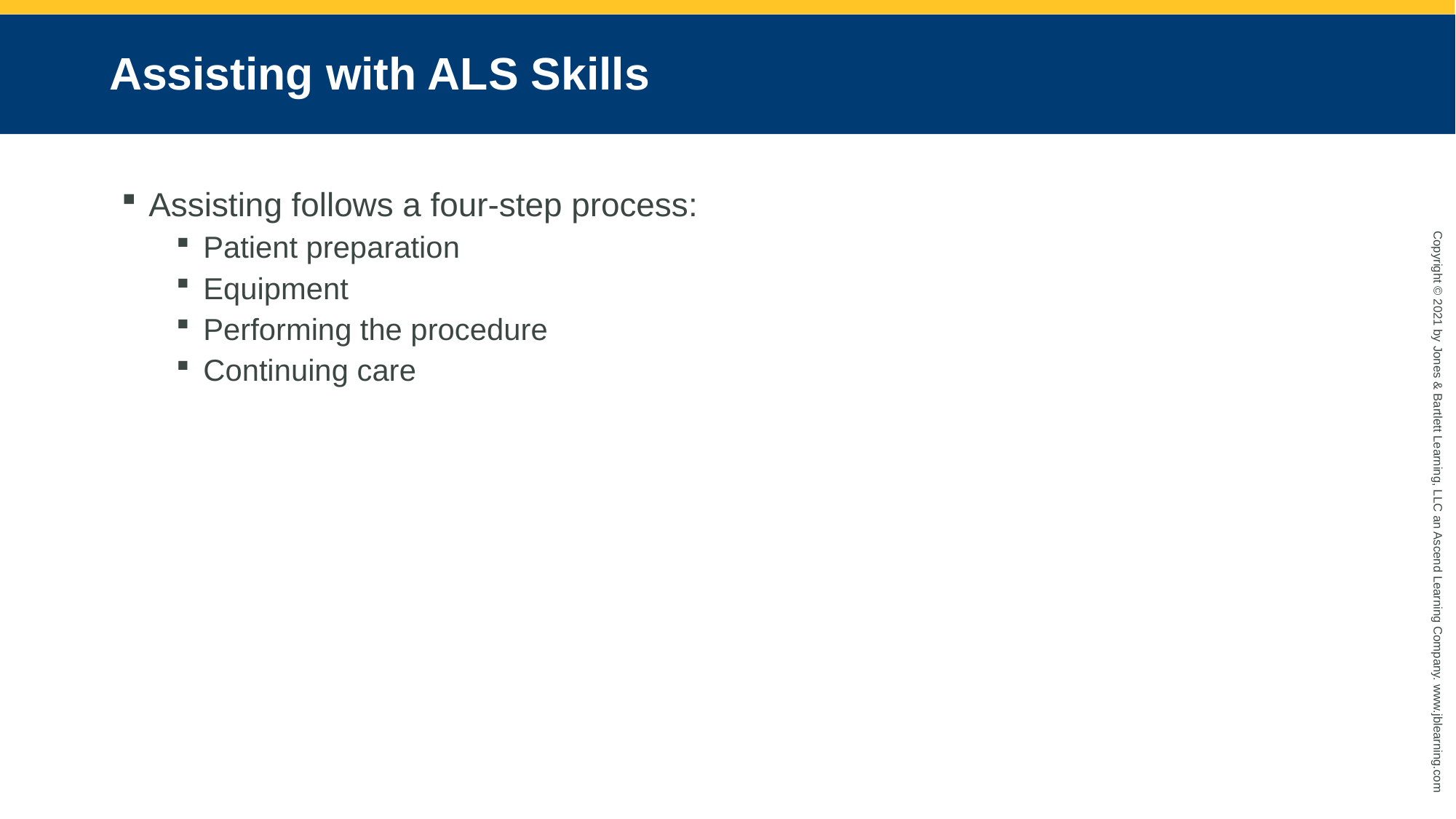

# Assisting with ALS Skills
Assisting follows a four-step process:
Patient preparation
Equipment
Performing the procedure
Continuing care